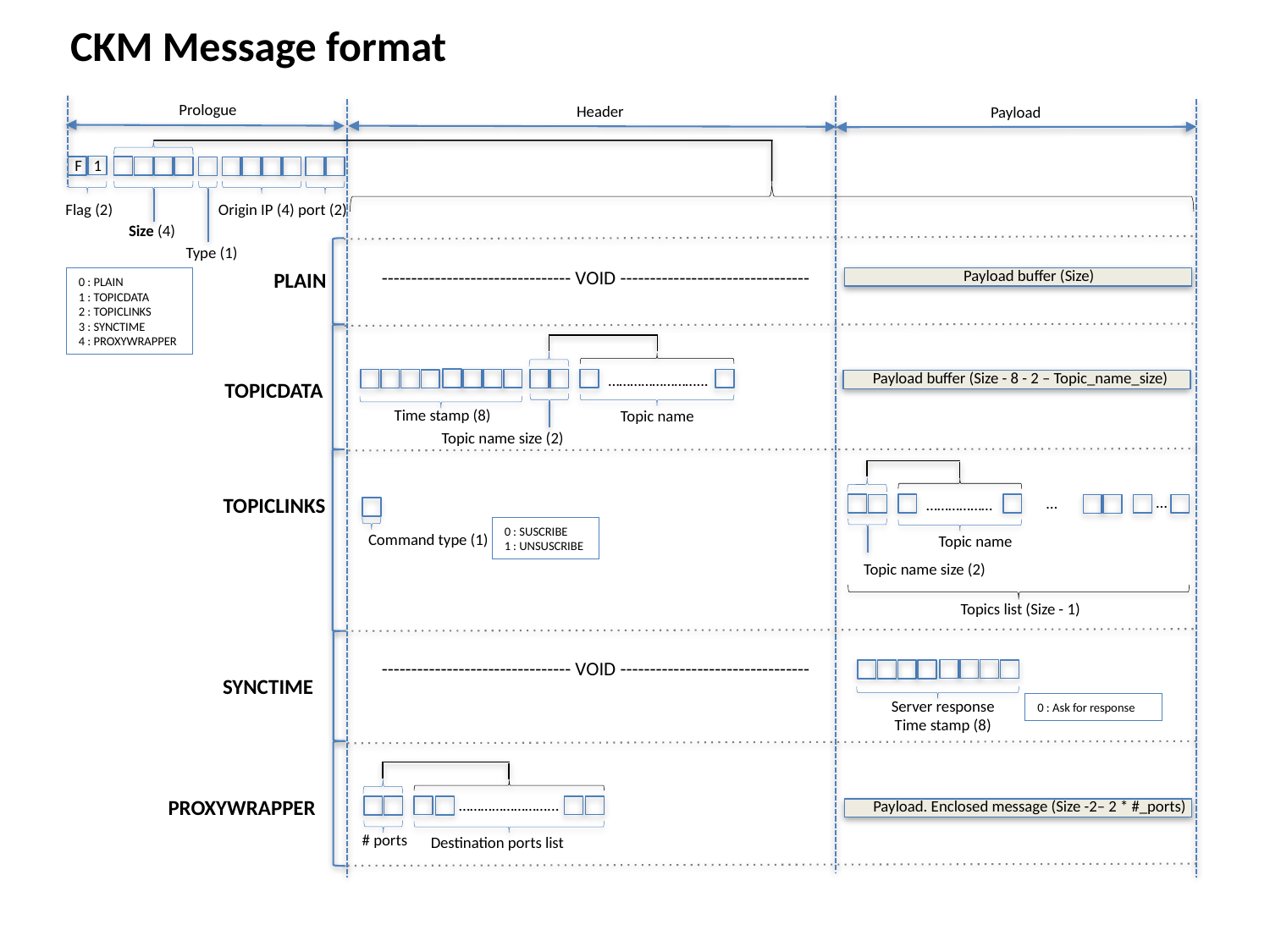

CKM Message format
Prologue
Header
Payload

F
1

Flag (2)
Origin IP (4) port (2)
Size (4)
Type (1)

-------------------------------- VOID --------------------------------
Payload buffer (Size)
PLAIN

0 : PLAIN
1 : TOPICDATA
2 : TOPICLINKS
3 : SYNCTIME
4 : PROXYWRAPPER

Payload buffer (Size - 8 - 2 – Topic_name_size)
……………………...

TOPICDATA

Time stamp (8)
Topic name

Topic name size (2)

TOPICLINKS
…
…
………………

0 : SUSCRIBE
1 : UNSUSCRIBE
Command type (1)
Topic name
Topic name size (2)
Topics list (Size - 1)

-------------------------------- VOID --------------------------------

SYNCTIME
Server response
Time stamp (8)

0 : Ask for response

PROXYWRAPPER
……………………...
Payload. Enclosed message (Size -2– 2 * #_ports)

# ports
Destination ports list